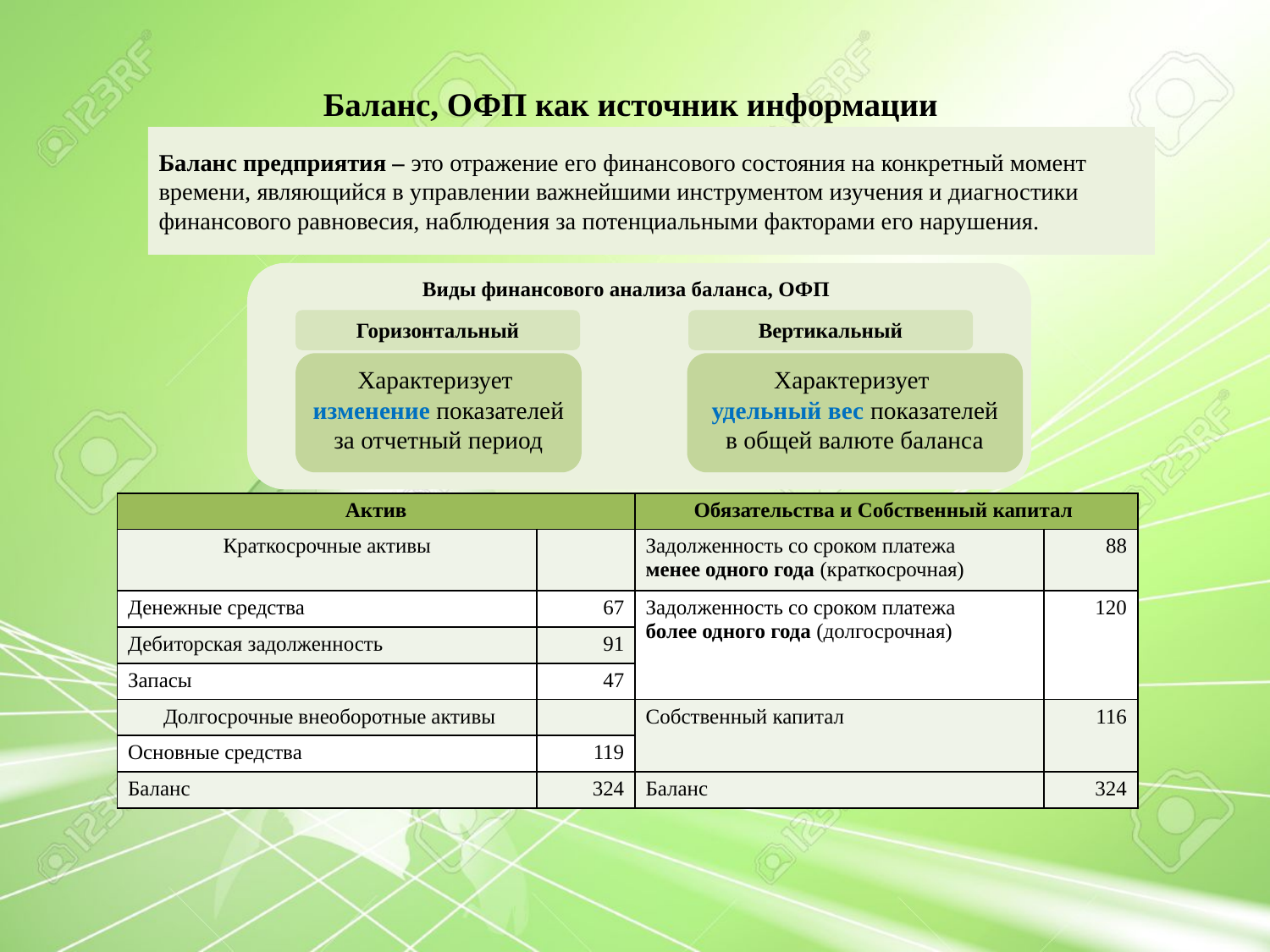

# Баланс, ОФП как источник информации
Баланс предприятия – это отражение его финансового состояния на конкретный момент времени, являющийся в управлении важнейшими инструментом изучения и диагностики финансового равновесия, наблюдения за потенциальными факторами его нарушения.

Виды финансового анализа баланса, ОФП
Горизонтальный
Вертикальный
Характеризует
изменение показателей за отчетный период
Характеризует
удельный вес показателей в общей валюте баланса
| Актив |  | Обязательства и Собственный капитал |  |
| --- | --- | --- | --- |
| Краткосрочные активы |  | Задолженность со сроком платежа менее одного года (краткосрочная) | 88 |
| Денежные средства | 67 | Задолженность со сроком платежа более одного года (долгосрочная) | 120 |
| Дебиторская задолженность | 91 |  |  |
| Запасы | 47 |  |  |
| Долгосрочные внеоборотные активы |  | Собственный капитал | 116 |
| Основные средства | 119 |  |  |
| Баланс | 324 | Баланс | 324 |